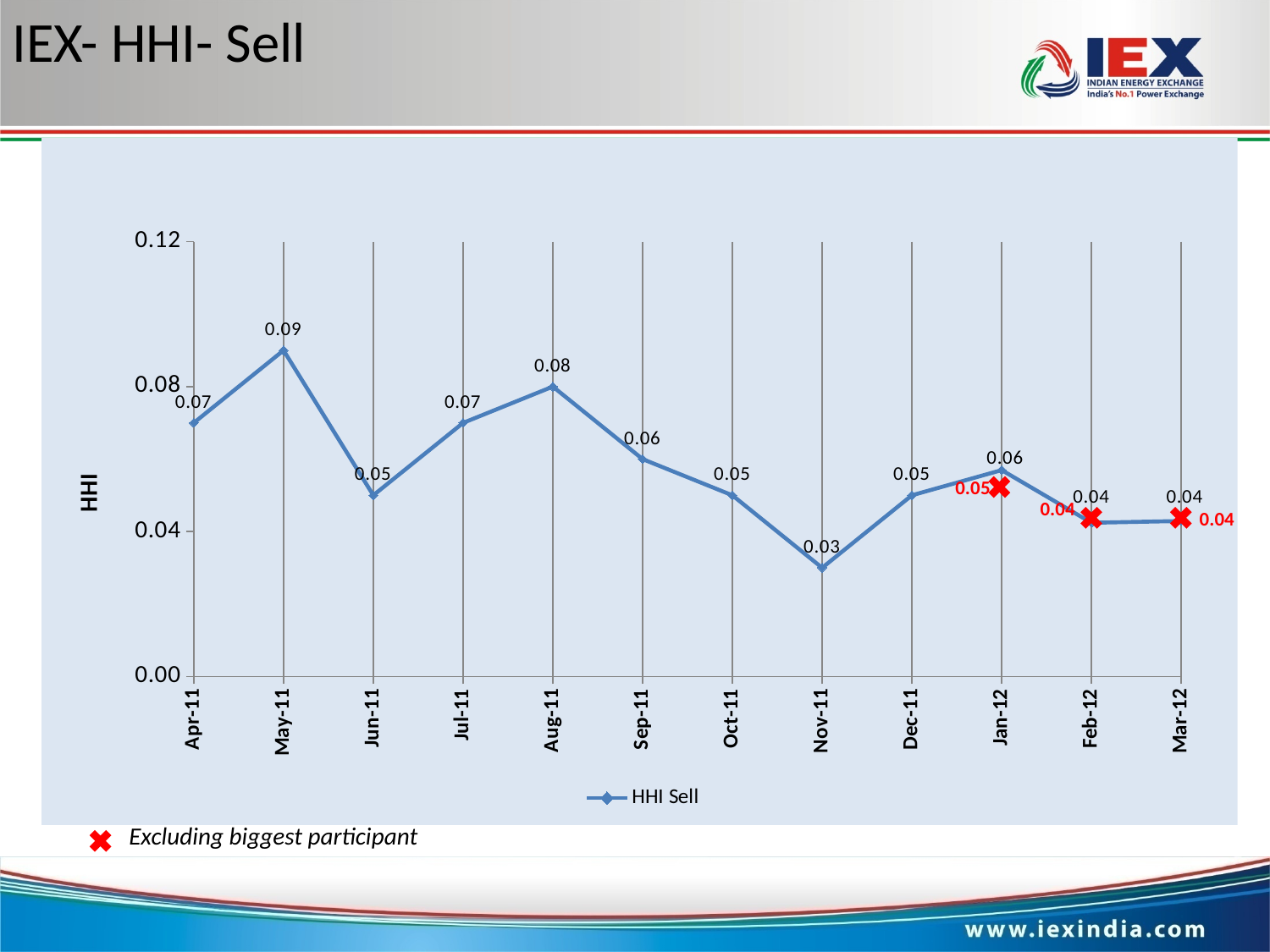

# IEX- HHI- Sell

### Chart

| Category | HHI Sell |
|---|---|
| 40637 | 0.07000000000000002 |
| 40667 | 0.09000000000000002 |
| 40698 | 0.05 |
| 40728 | 0.07000000000000002 |
| 40759 | 0.08000000000000004 |
| 40790 | 0.06000000000000003 |
| 40820 | 0.05 |
| 40851 | 0.030000000000000002 |
| 40881 | 0.05 |
| 40912 | 0.056965810387766165 |
| 40943 | 0.04241734259814409 |
| 40972 | 0.042914288671507525 |
0.05

0.04

0.04

Excluding biggest participant